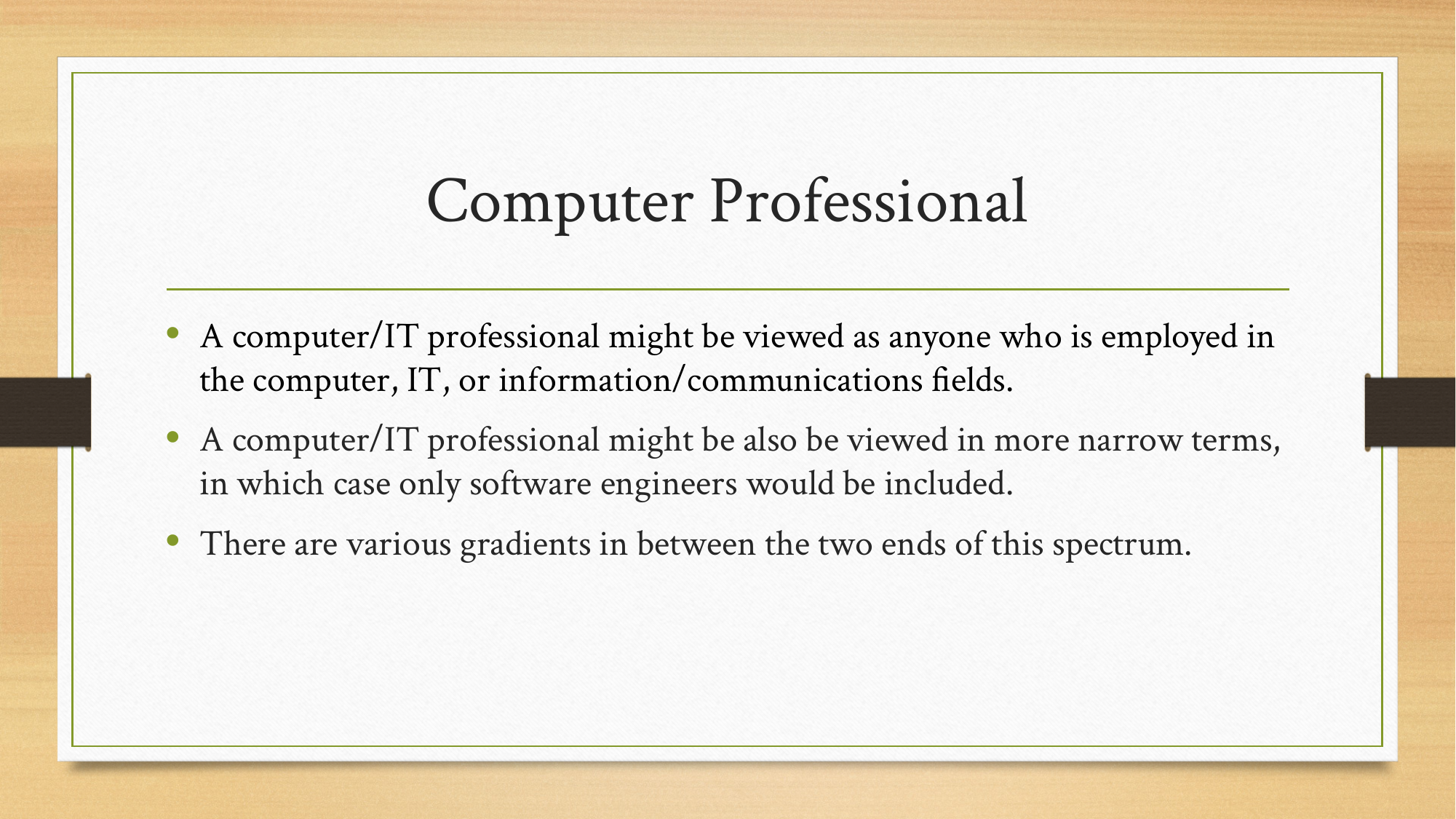

# Computer Professional
A computer/IT professional might be viewed as anyone who is employed in the computer, IT, or information/communications fields.
A computer/IT professional might be also be viewed in more narrow terms, in which case only software engineers would be included.
There are various gradients in between the two ends of this spectrum.